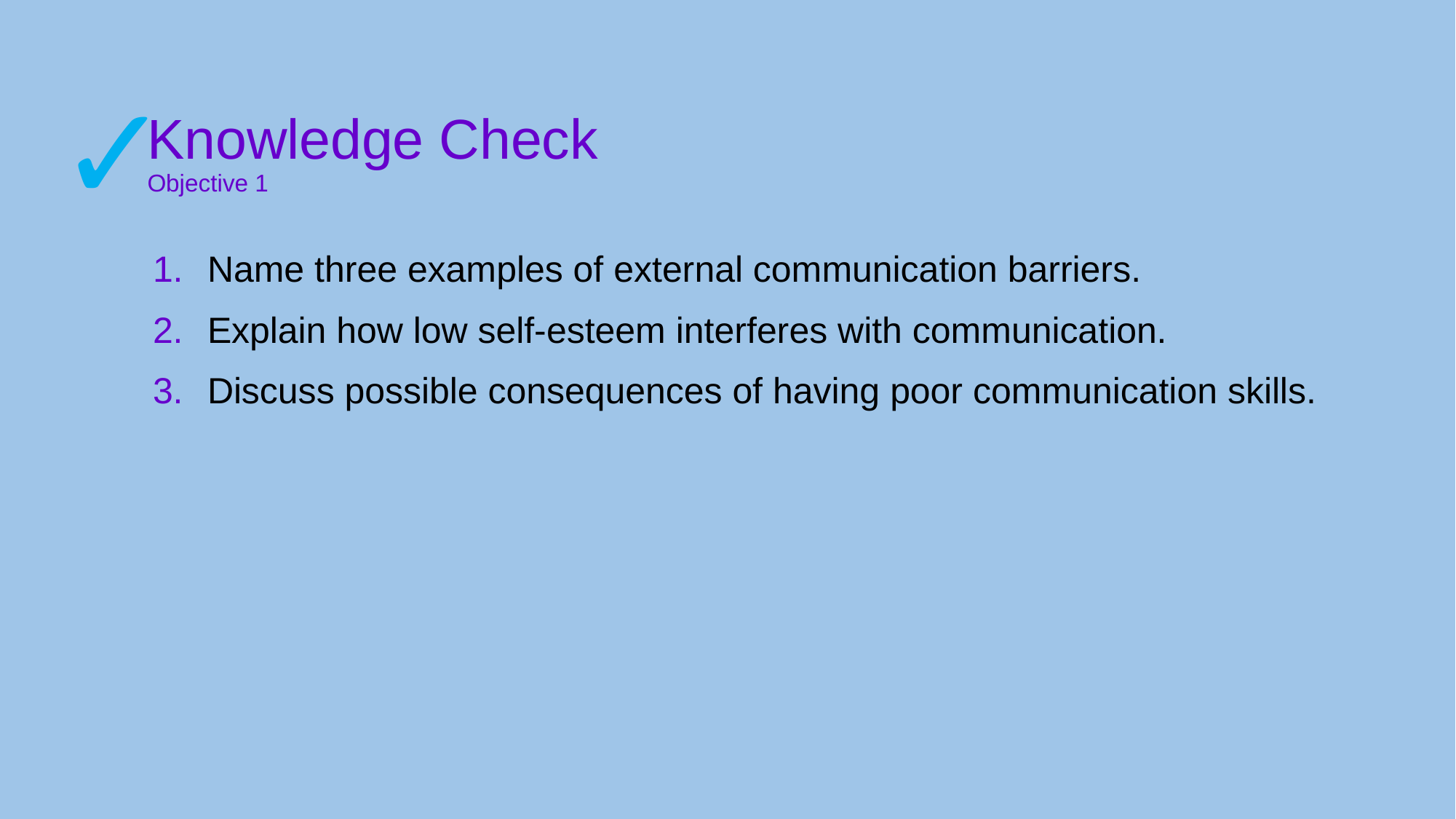

✓
# Knowledge Check Objective 1
Name three examples of external communication barriers.
Explain how low self-esteem interferes with communication.
Discuss possible consequences of having poor communication skills.